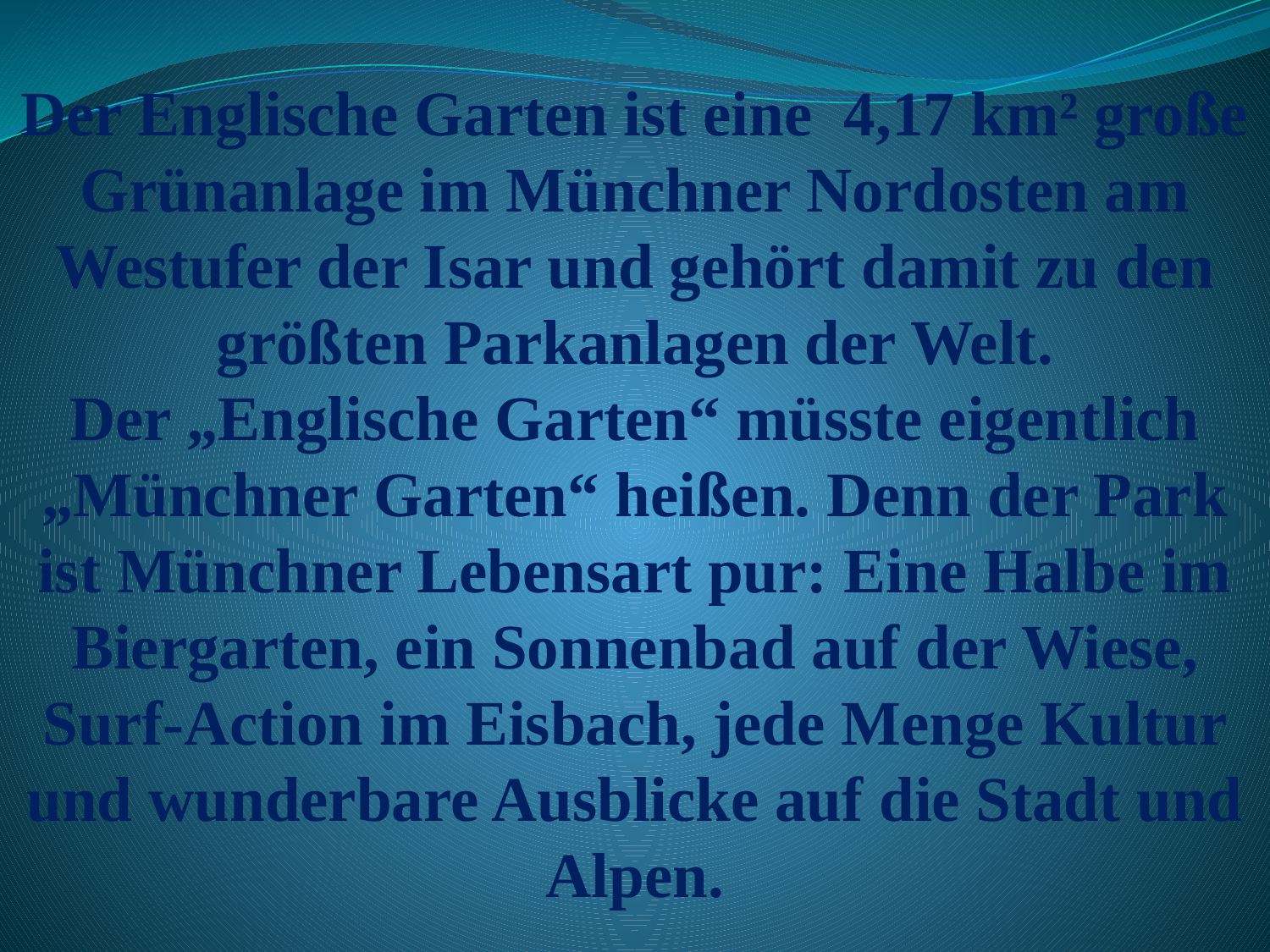

Der Englische Garten ist eine  4,17 km² große Grünanlage im Münchner Nordosten am Westufer der Isar und gehört damit zu den größten Parkanlagen der Welt.
Der „Englische Garten“ müsste eigentlich „Münchner Garten“ heißen. Denn der Park ist Münchner Lebensart pur: Eine Halbe im Biergarten, ein Sonnenbad auf der Wiese, Surf-Action im Eisbach, jede Menge Kultur und wunderbare Ausblicke auf die Stadt und Alpen.